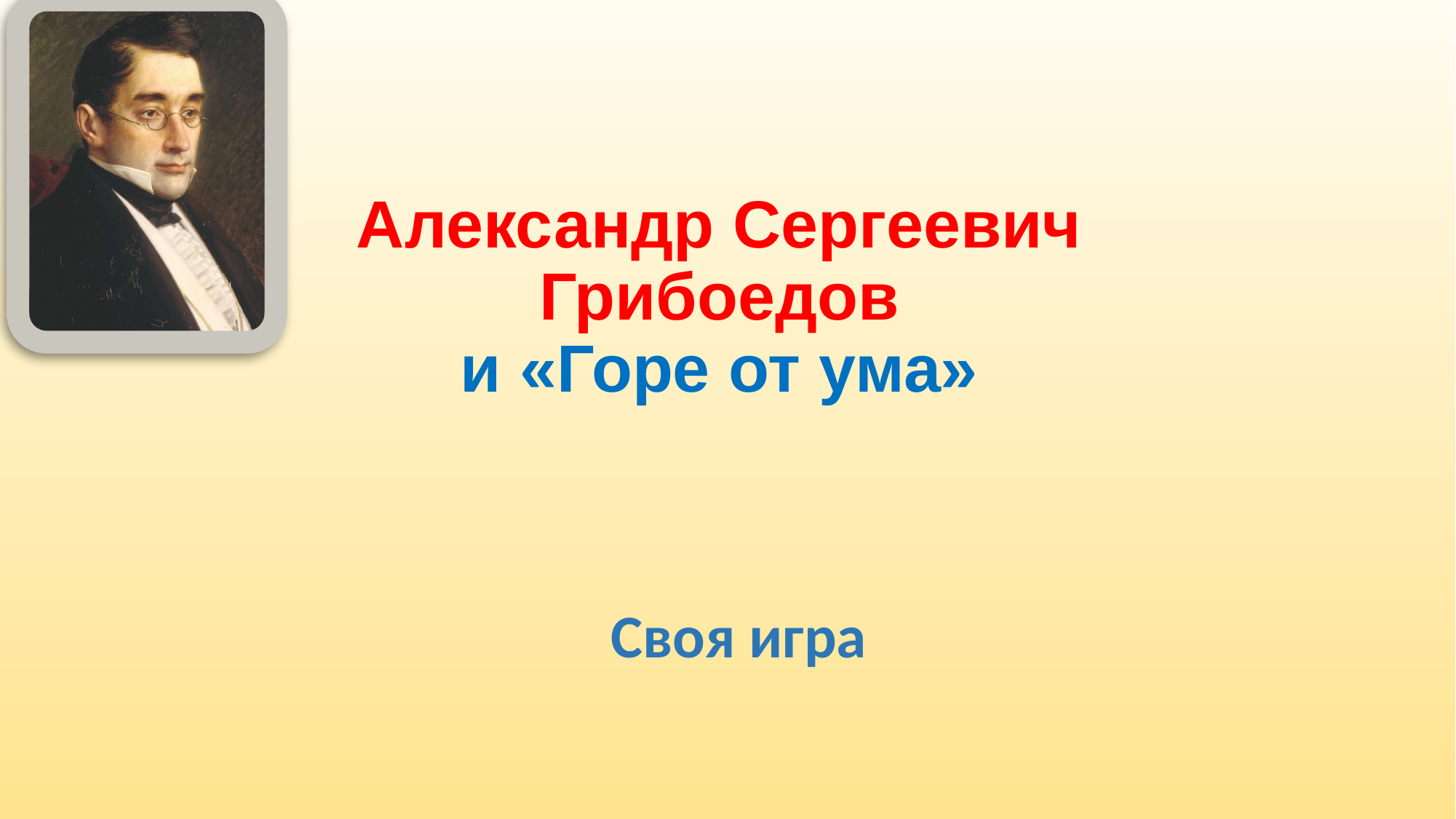

# Александр Сергеевич Грибоедов и «Горе от ума»

Своя игра